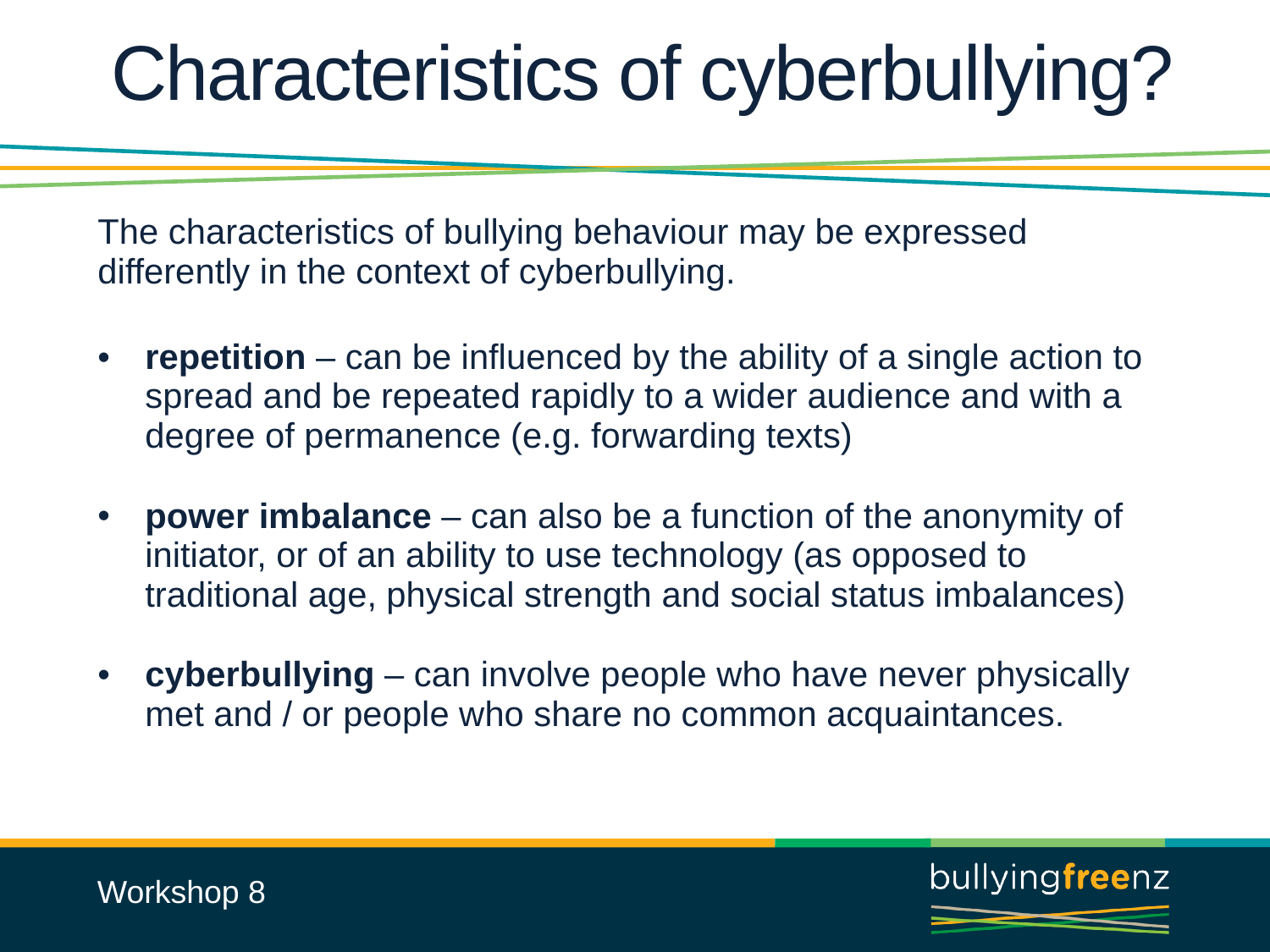

Characteristics of cyberbullying?
The characteristics of bullying behaviour may be expressed differently in the context of cyberbullying.

repetition – can be influenced by the ability of a single action to spread and be repeated rapidly to a wider audience and with a degree of permanence (e.g. forwarding texts)

power imbalance – can also be a function of the anonymity of initiator, or of an ability to use technology (as opposed to traditional age, physical strength and social status imbalances)

cyberbullying – can involve people who have never physically met and / or people who share no common acquaintances.

Workshop 8